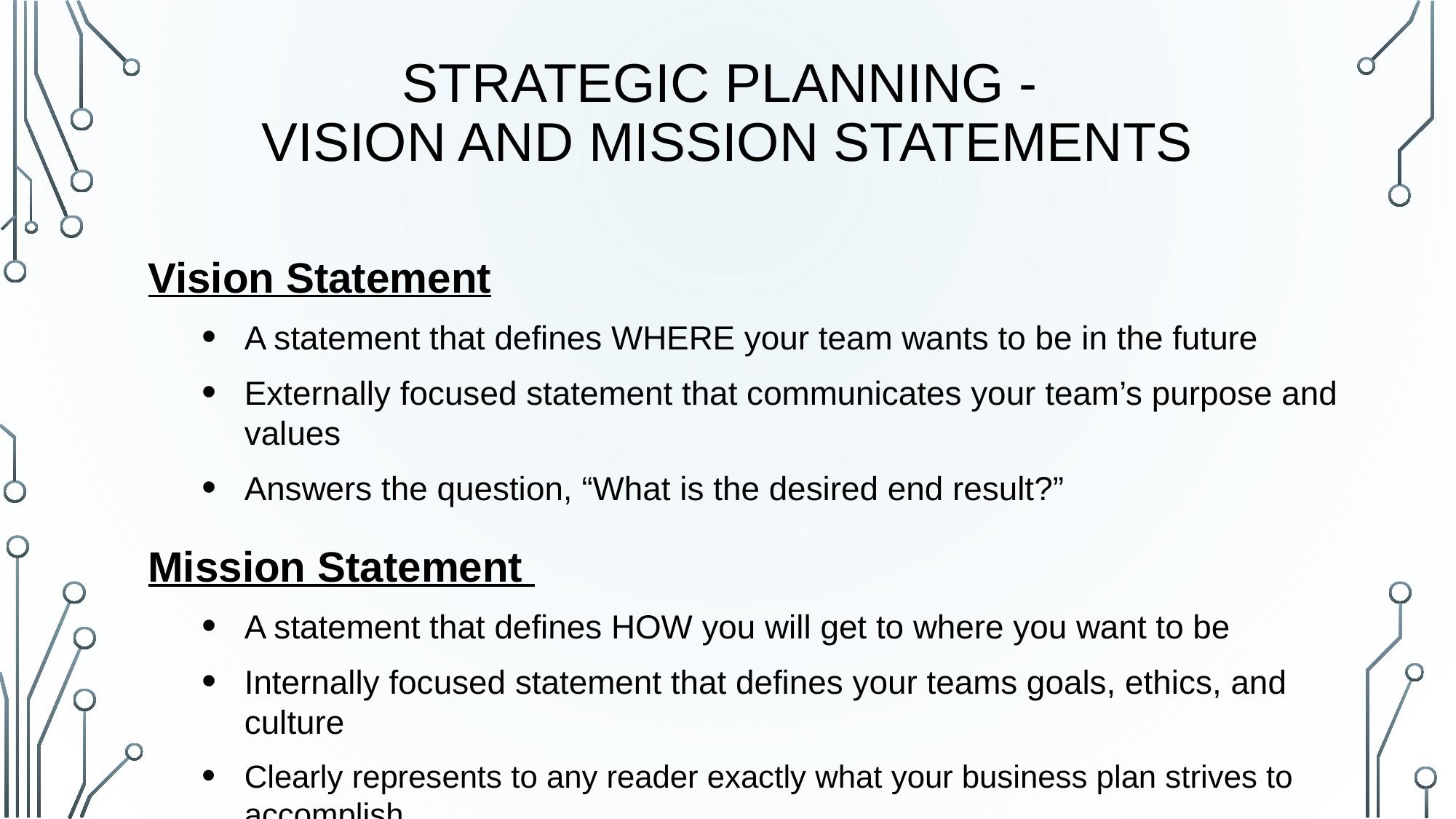

# Strategic planning - Vision and mission statements
Vision Statement
A statement that defines WHERE your team wants to be in the future
Externally focused statement that communicates your team’s purpose and values
Answers the question, “What is the desired end result?”

Mission Statement
A statement that defines HOW you will get to where you want to be
Internally focused statement that defines your teams goals, ethics, and culture
Clearly represents to any reader exactly what your business plan strives to accomplish
Answers the questions, “What do we do? What makes us different?”